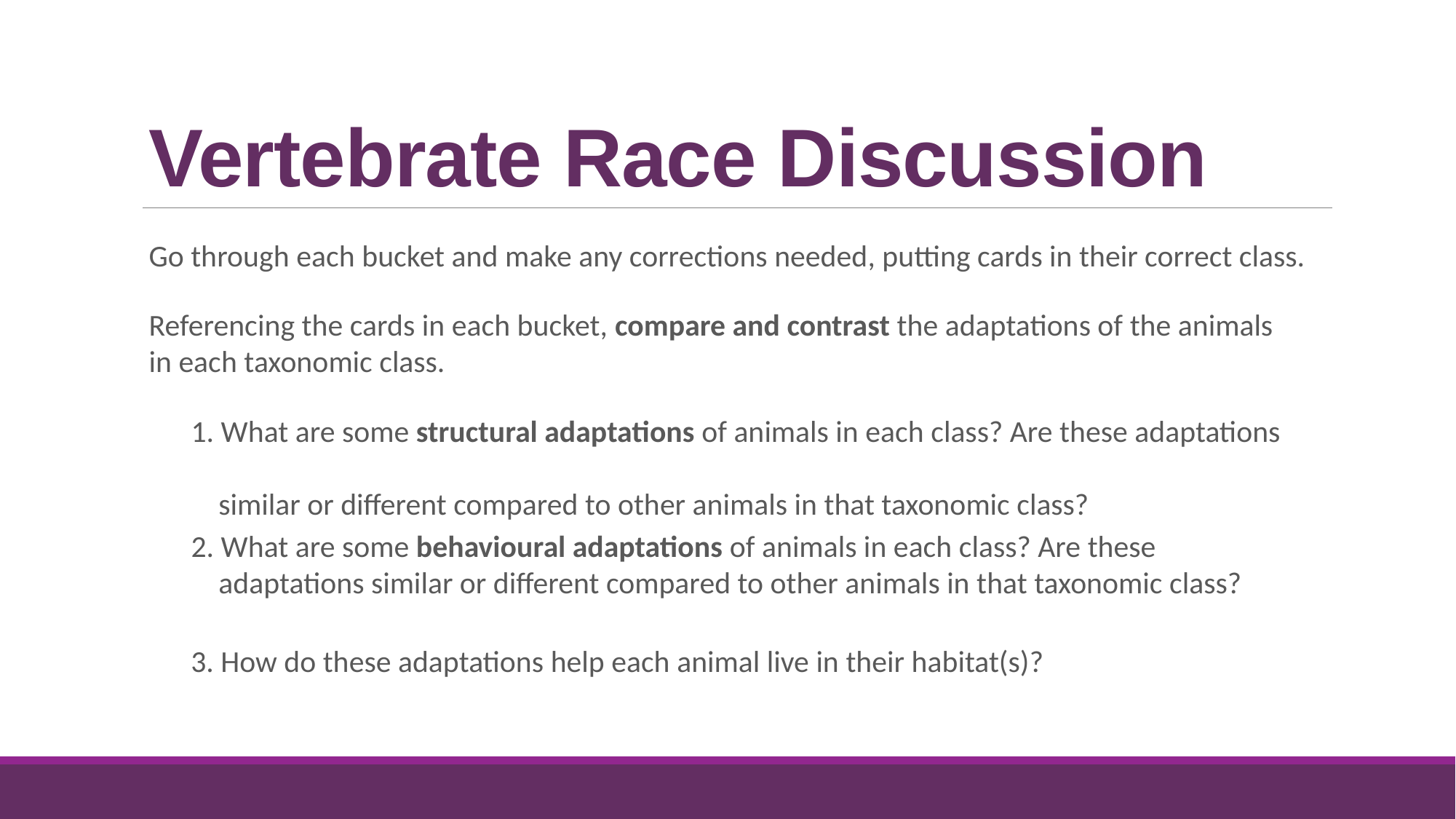

Vertebrate Race Discussion
Go through each bucket and make any corrections needed, putting cards in their correct class.
Referencing the cards in each bucket, compare and contrast the adaptations of the animals in each taxonomic class.
1. What are some structural adaptations of animals in each class? Are these adaptations
    similar or different compared to other animals in that taxonomic class?
2. What are some behavioural adaptations of animals in each class? Are these
    adaptations similar or different compared to other animals in that taxonomic class?
3. How do these adaptations help each animal live in their habitat(s)?